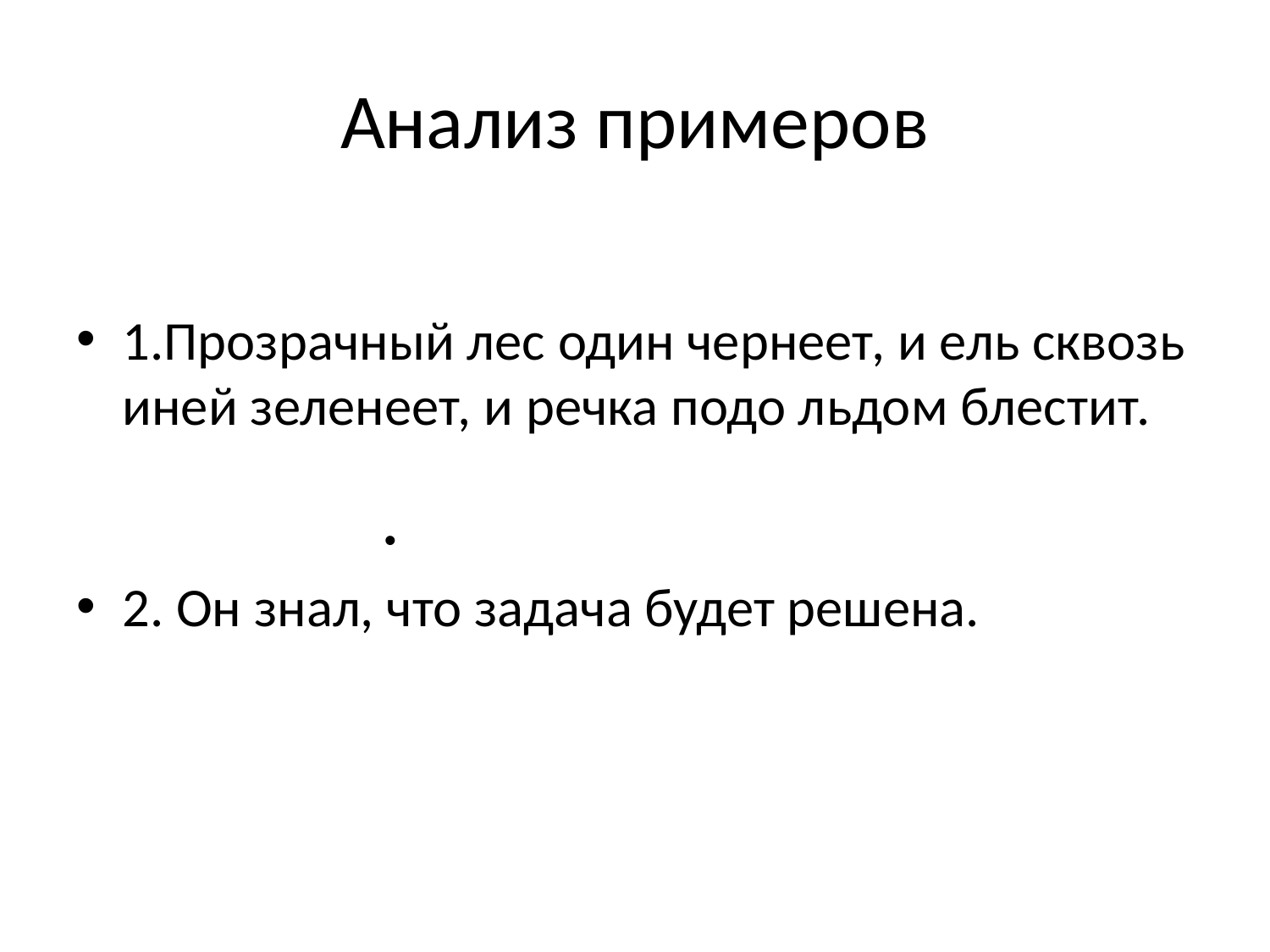

# Анализ примеров

1.Прозрачный лес один чернеет, и ель сквозь иней зеленеет, и речка подо льдом блестит.

2. Он знал, что задача будет решена.